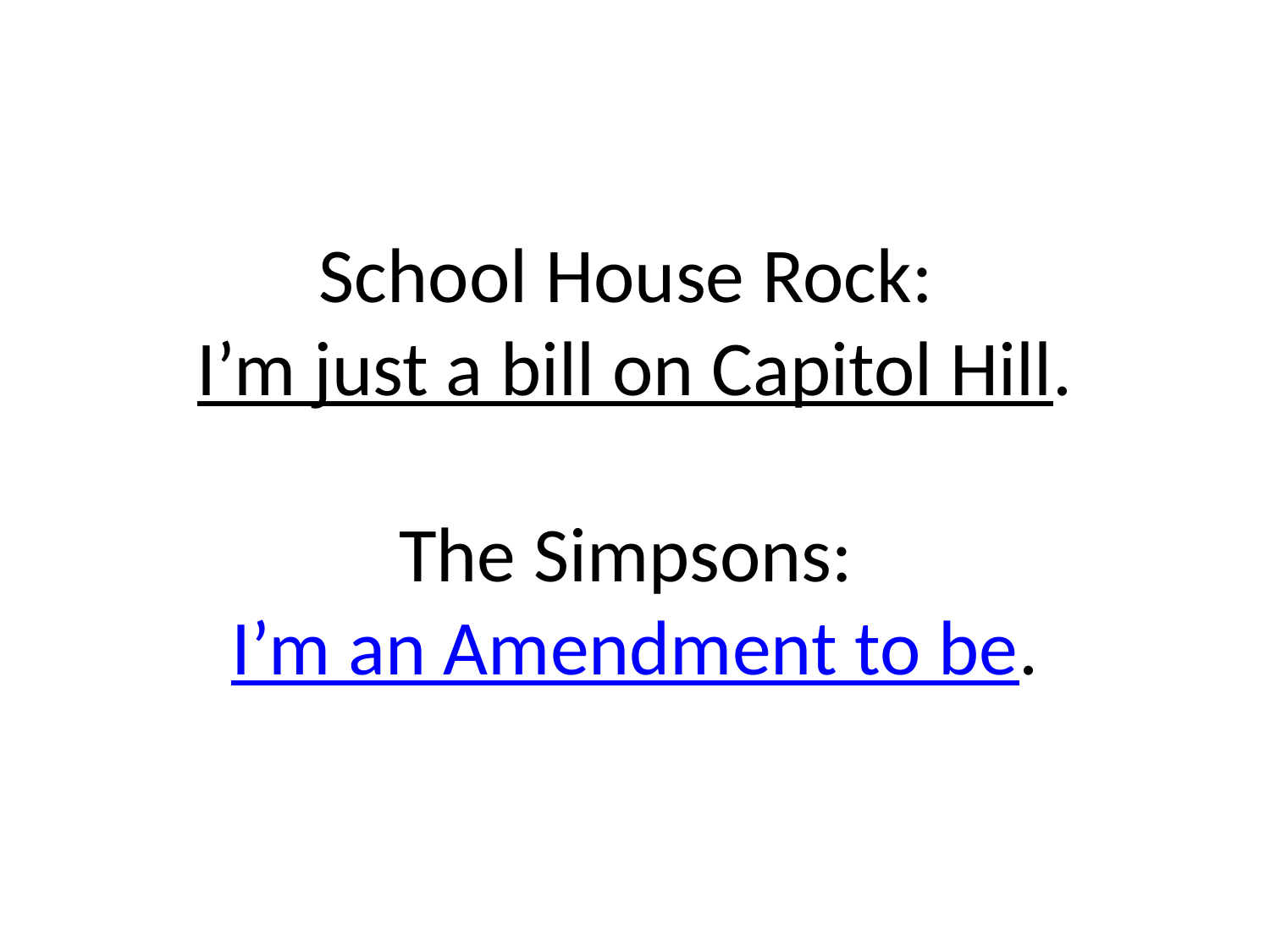

# School House Rock: I’m just a bill on Capitol Hill. The Simpsons: I’m an Amendment to be.